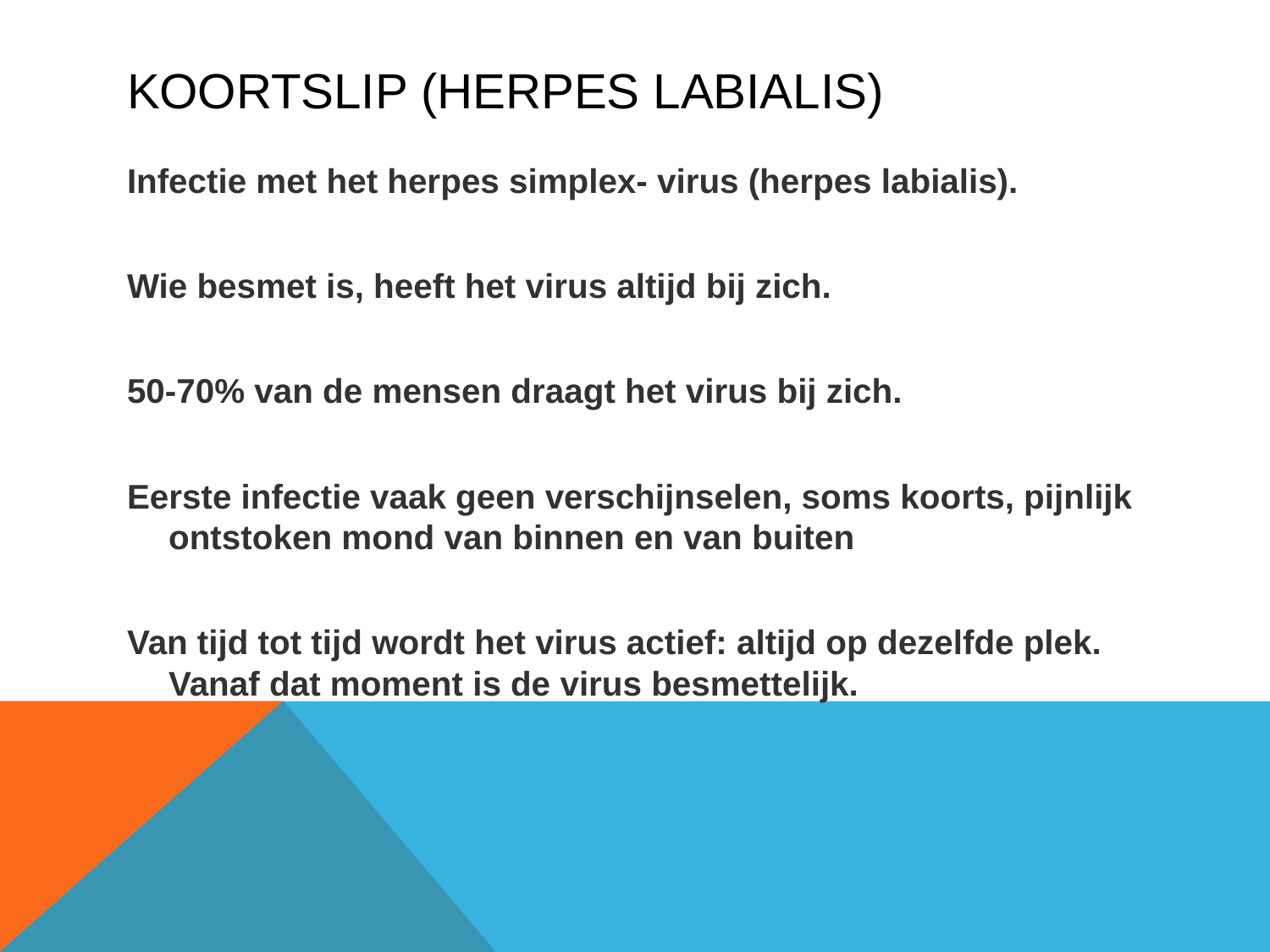

# Koortslip (Herpes labialis)
Infectie met het herpes simplex- virus (herpes labialis).

Wie besmet is, heeft het virus altijd bij zich.

50-70% van de mensen draagt het virus bij zich.

Eerste infectie vaak geen verschijnselen, soms koorts, pijnlijk ontstoken mond van binnen en van buiten

Van tijd tot tijd wordt het virus actief: altijd op dezelfde plek. Vanaf dat moment is de virus besmettelijk.